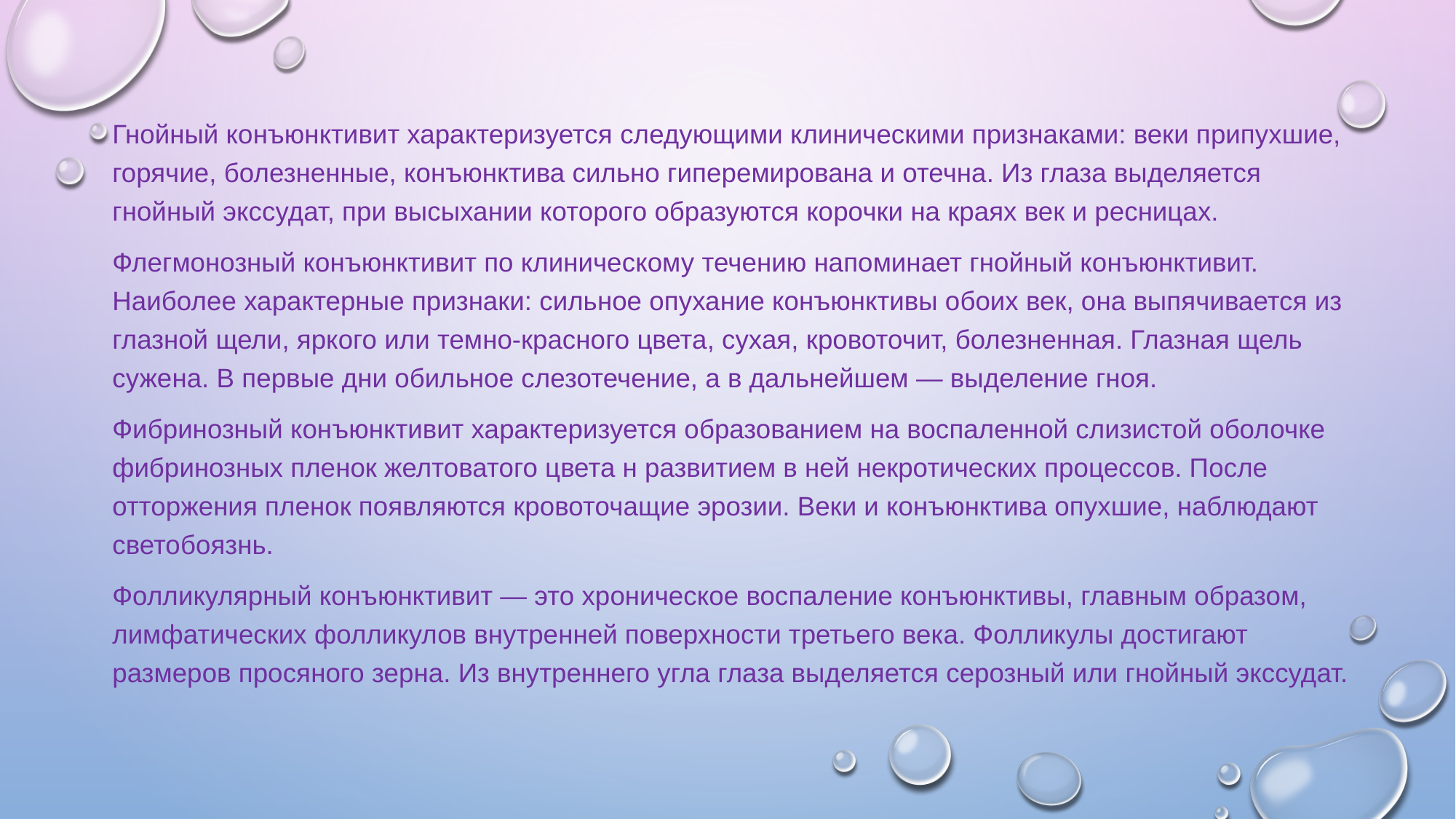

Гнойный конъюнктивит характеризуется следующими клиническими признаками: веки припухшие, горячие, болезненные, конъюнктива сильно гиперемирована и отечна. Из глаза выделяется гнойный экссудат, при высыхании которого образуются корочки на краях век и ресницах.
Флегмонозный конъюнктивит по клиническому течению напоминает гнойный конъюнктивит. Наиболее характерные признаки: сильное опухание конъюнктивы обоих век, она выпячивается из глазной щели, яркого или темно-красного цвета, сухая, кровоточит, болезненная. Глазная щель сужена. В первые дни обильное слезотечение, а в дальнейшем — выделение гноя.
Фибринозный конъюнктивит характеризуется образованием на воспаленной слизистой оболочке фибринозных пленок желтоватого цвета н развитием в ней некротических процессов. После отторжения пленок появляются кровоточащие эрозии. Веки и конъюнктива опухшие, наблюдают светобоязнь.
Фолликулярный конъюнктивит — это хроническое воспаление конъюнктивы, главным образом, лимфатических фолликулов внутренней поверхности третьего века. Фолликулы достигают размеров просяного зерна. Из внутреннего угла глаза выделяется серозный или гнойный экссудат.